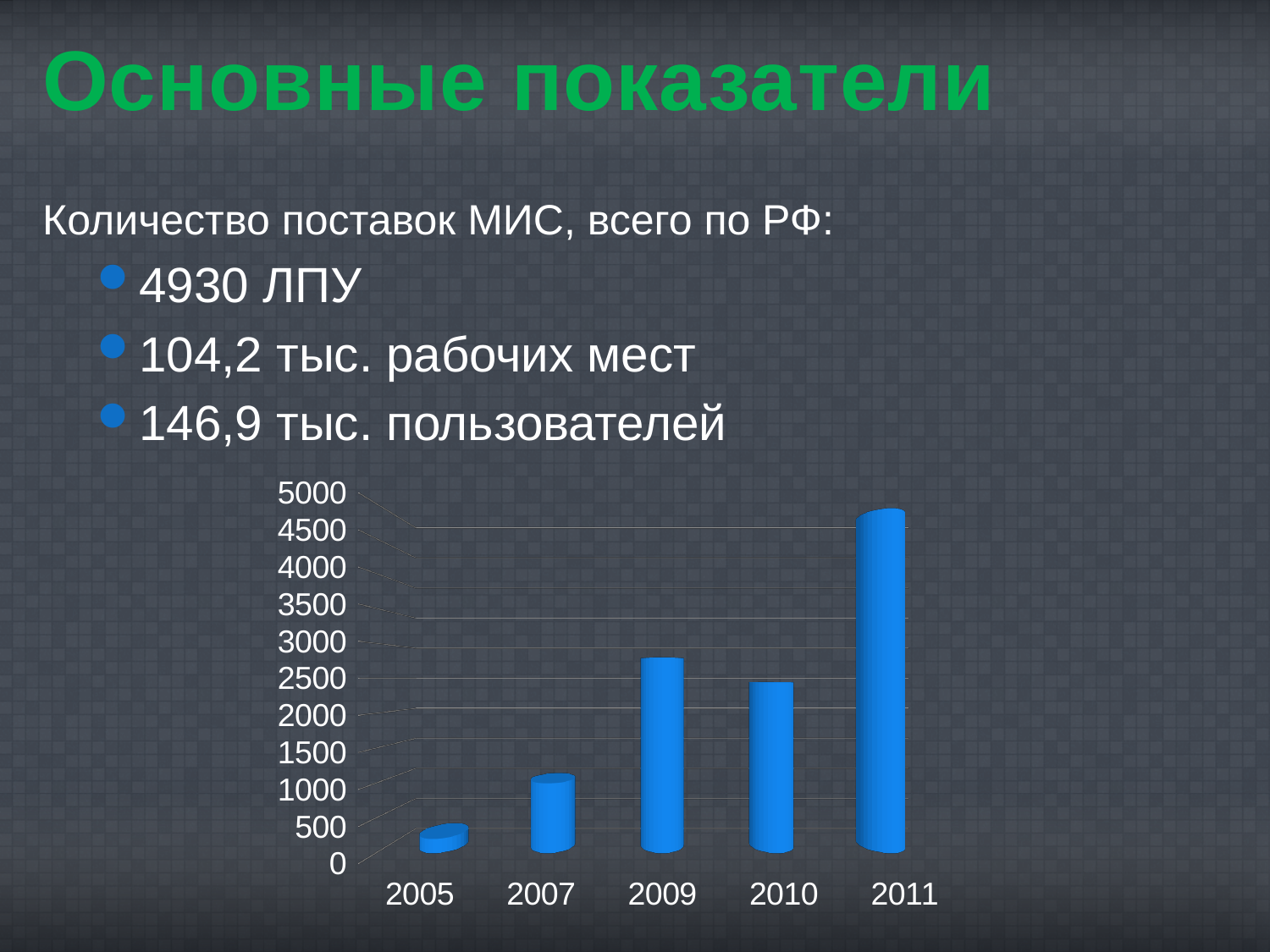

# Основные показатели
Количество поставок МИС, всего по РФ:
4930 ЛПУ
104,2 тыс. рабочих мест
146,9 тыс. пользователей

[unsupported chart]